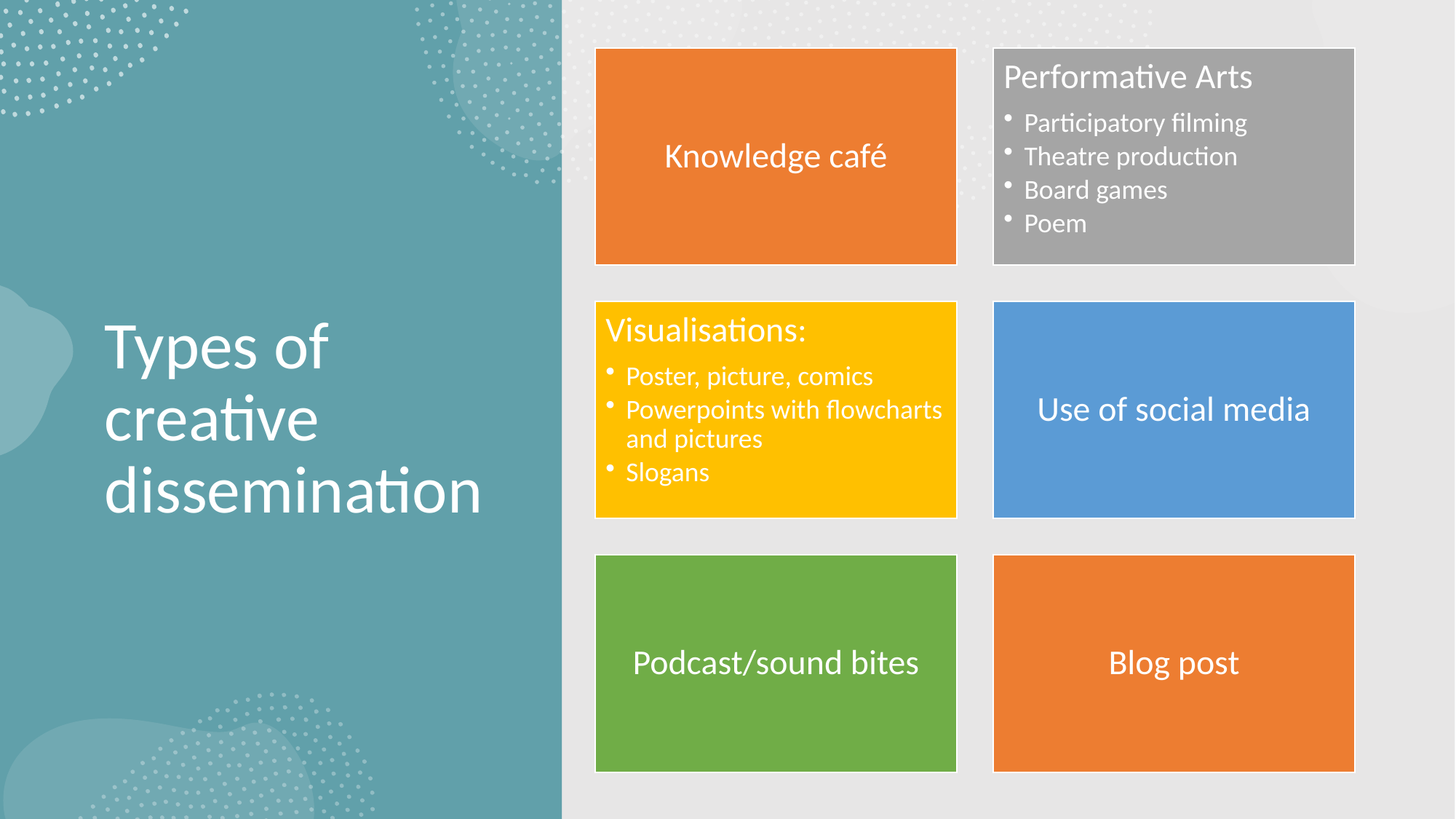

Knowledge café
Performative Arts
Participatory filming
Theatre production
Board games
Poem
Visualisations:
Poster, picture, comics
Powerpoints with flowcharts and pictures
Slogans
Use of social media
Podcast/sound bites
Blog post
# Types of creative dissemination